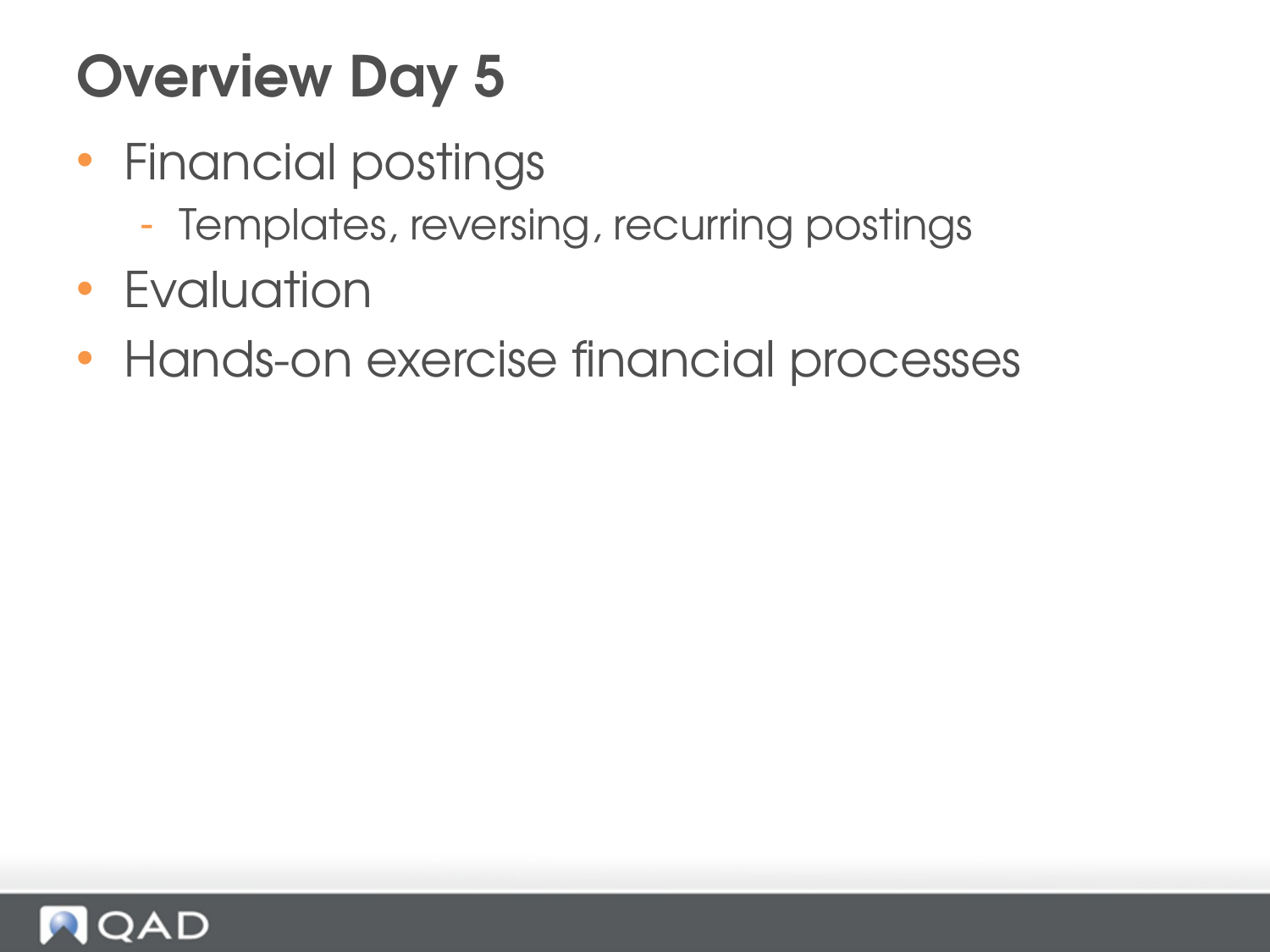

# Overview Day 5
Financial postings
Templates, reversing, recurring postings
Evaluation
Hands-on exercise financial processes